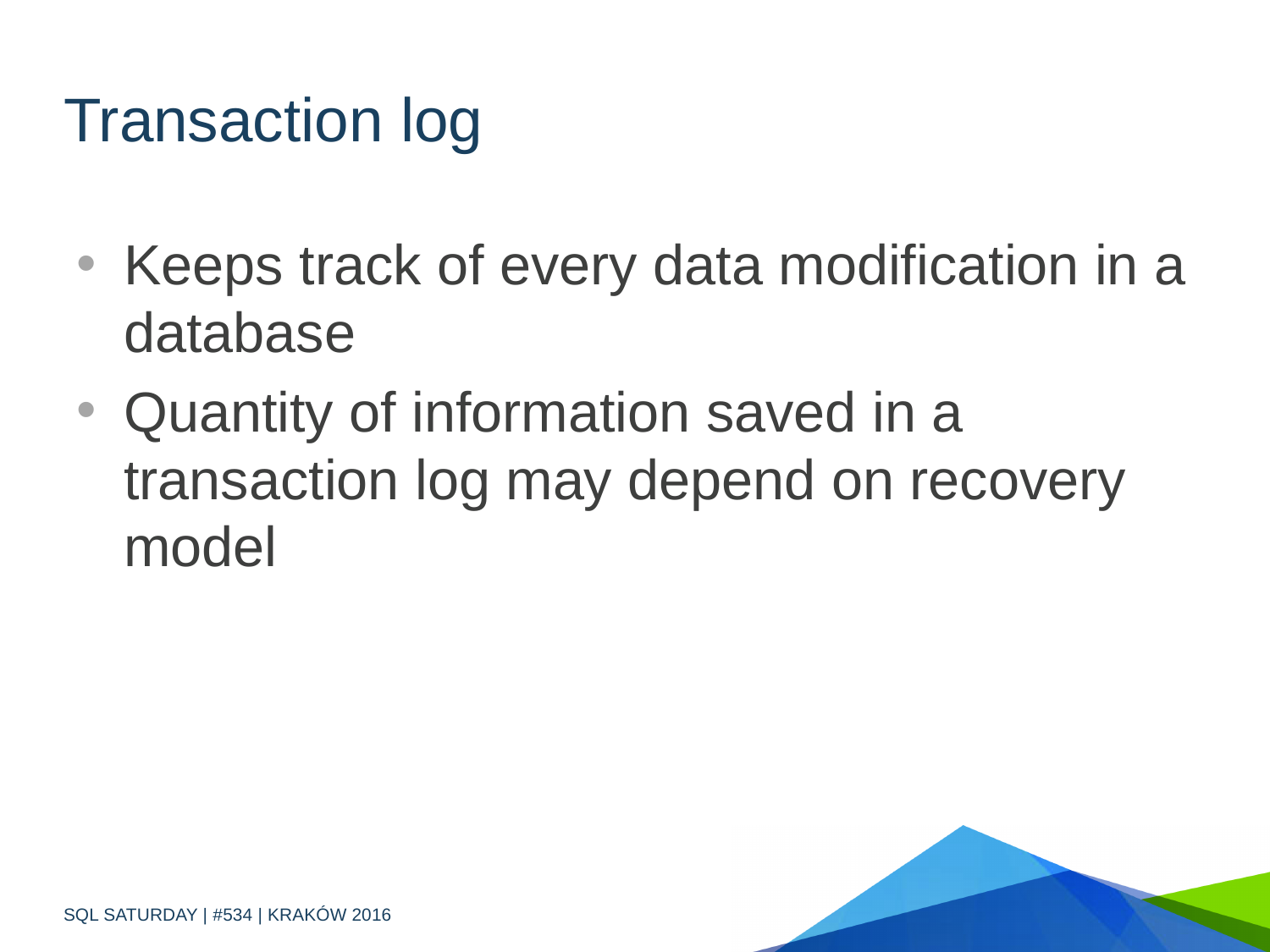

# Transaction log
Keeps track of every data modification in a database
Quantity of information saved in a transaction log may depend on recovery model

SQL SATURDAY | #534 | KRAKÓW 2016